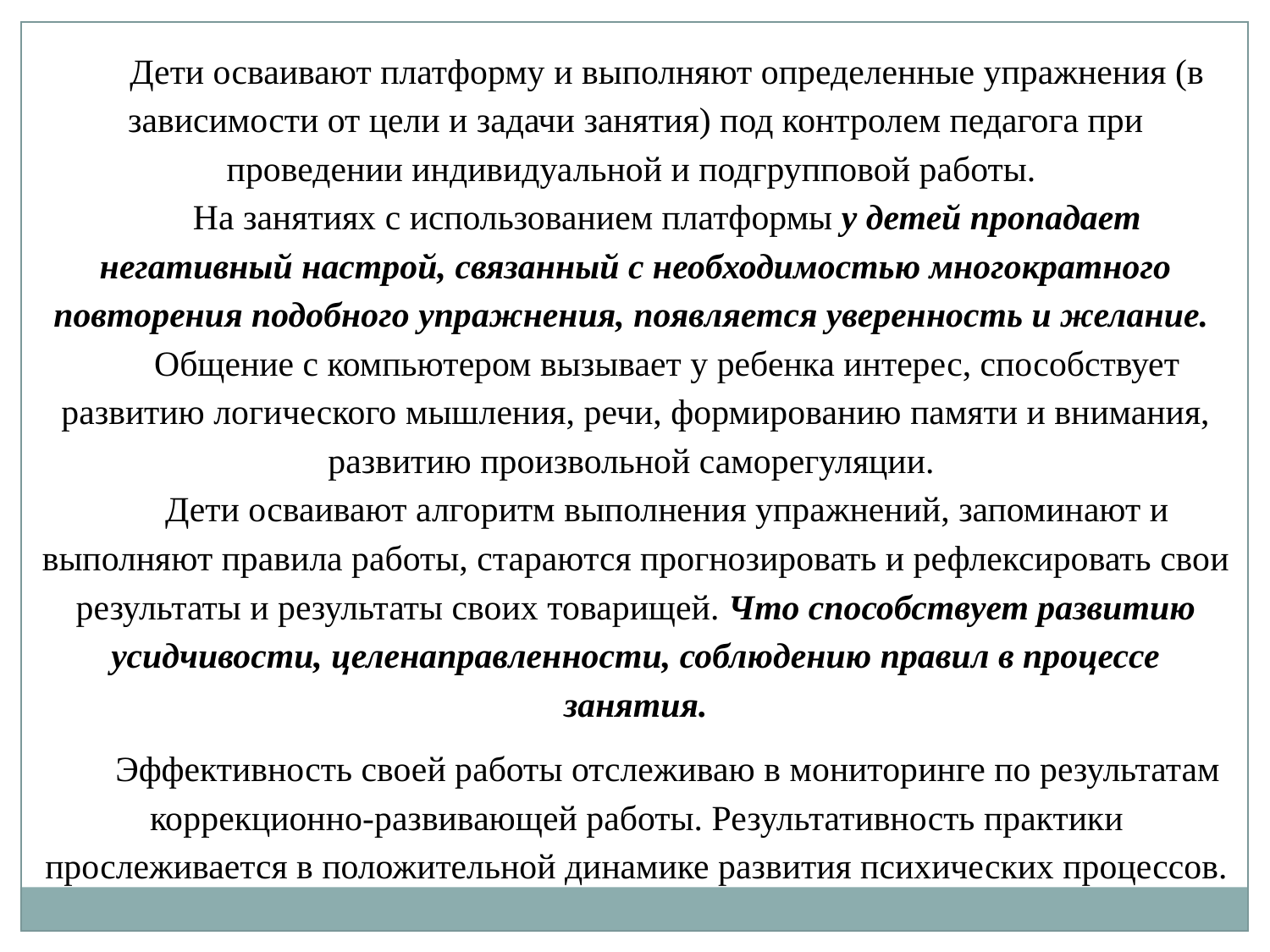

Дети осваивают платформу и выполняют определенные упражнения (в зависимости от цели и задачи занятия) под контролем педагога при проведении индивидуальной и подгрупповой работы.
На занятиях с использованием платформы у детей пропадает негативный настрой, связанный с необходимостью многократного повторения подобного упражнения, появляется уверенность и желание.
Общение с компьютером вызывает у ребенка интерес, способствует развитию логического мышления, речи, формированию памяти и внимания, развитию произвольной саморегуляции.
Дети осваивают алгоритм выполнения упражнений, запоминают и выполняют правила работы, стараются прогнозировать и рефлексировать свои результаты и результаты своих товарищей. Что способствует развитию усидчивости, целенаправленности, соблюдению правил в процессе занятия.
Эффективность своей работы отслеживаю в мониторинге по результатам коррекционно-развивающей работы. Результативность практики прослеживается в положительной динамике развития психических процессов.